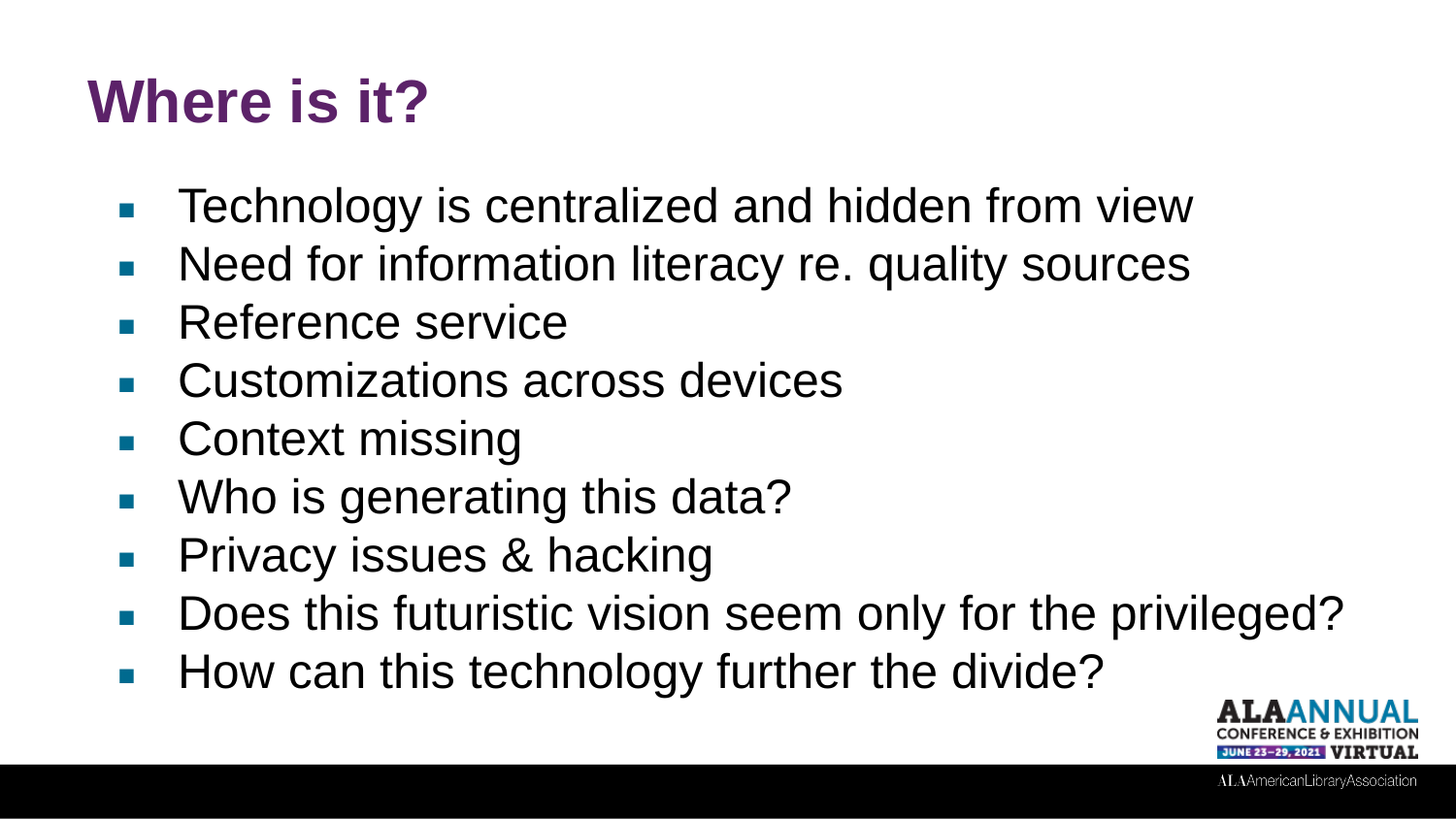

# Where is it?
Technology is centralized and hidden from view
Need for information literacy re. quality sources
Reference service
Customizations across devices
Context missing
Who is generating this data?
Privacy issues & hacking
Does this futuristic vision seem only for the privileged?
How can this technology further the divide?